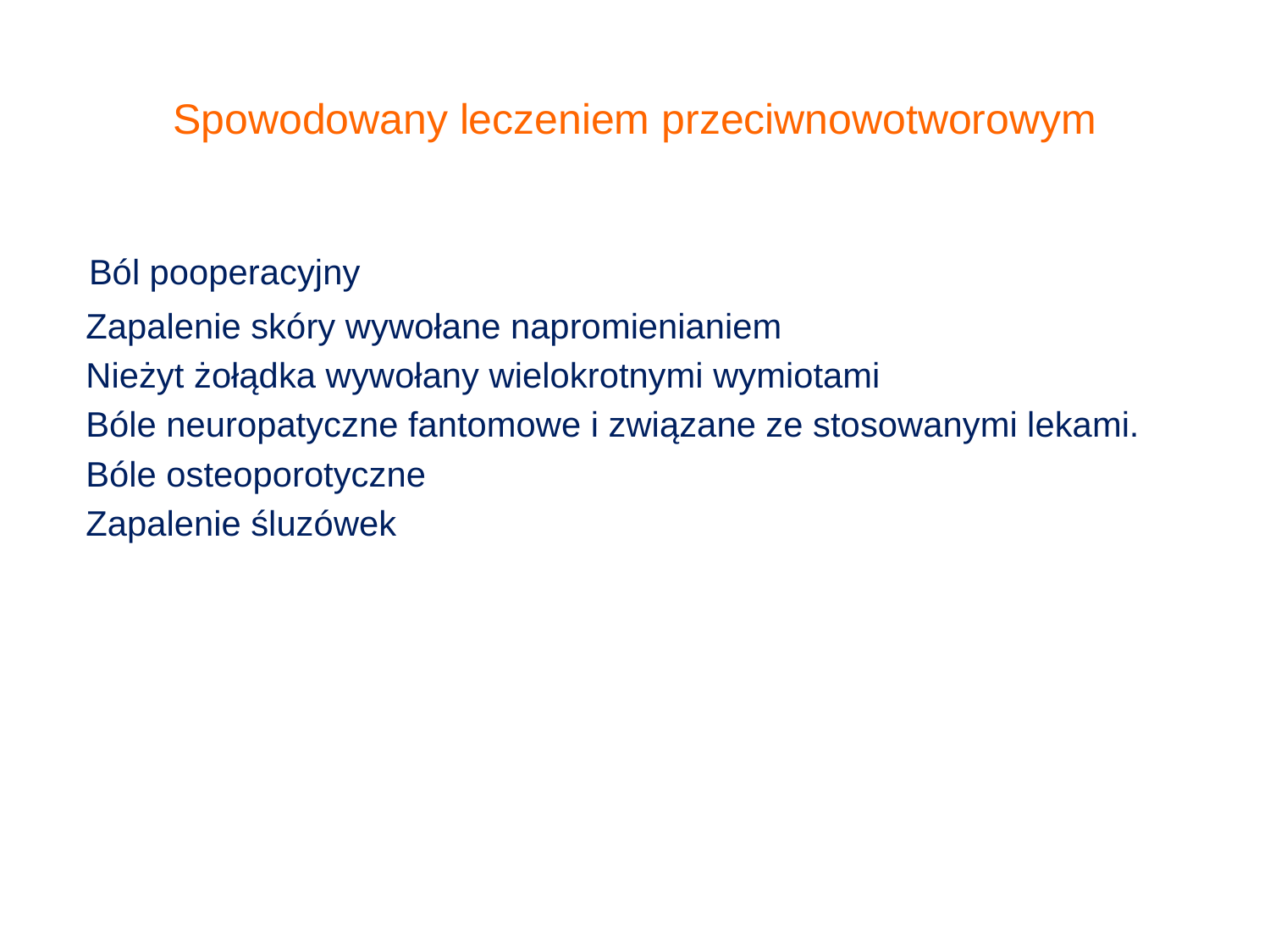

# Spowodowany leczeniem przeciwnowotworowym
 Ból pooperacyjny
 Zapalenie skóry wywołane napromienianiem
 Nieżyt żołądka wywołany wielokrotnymi wymiotami
 Bóle neuropatyczne fantomowe i związane ze stosowanymi lekami.
 Bóle osteoporotyczne
 Zapalenie śluzówek